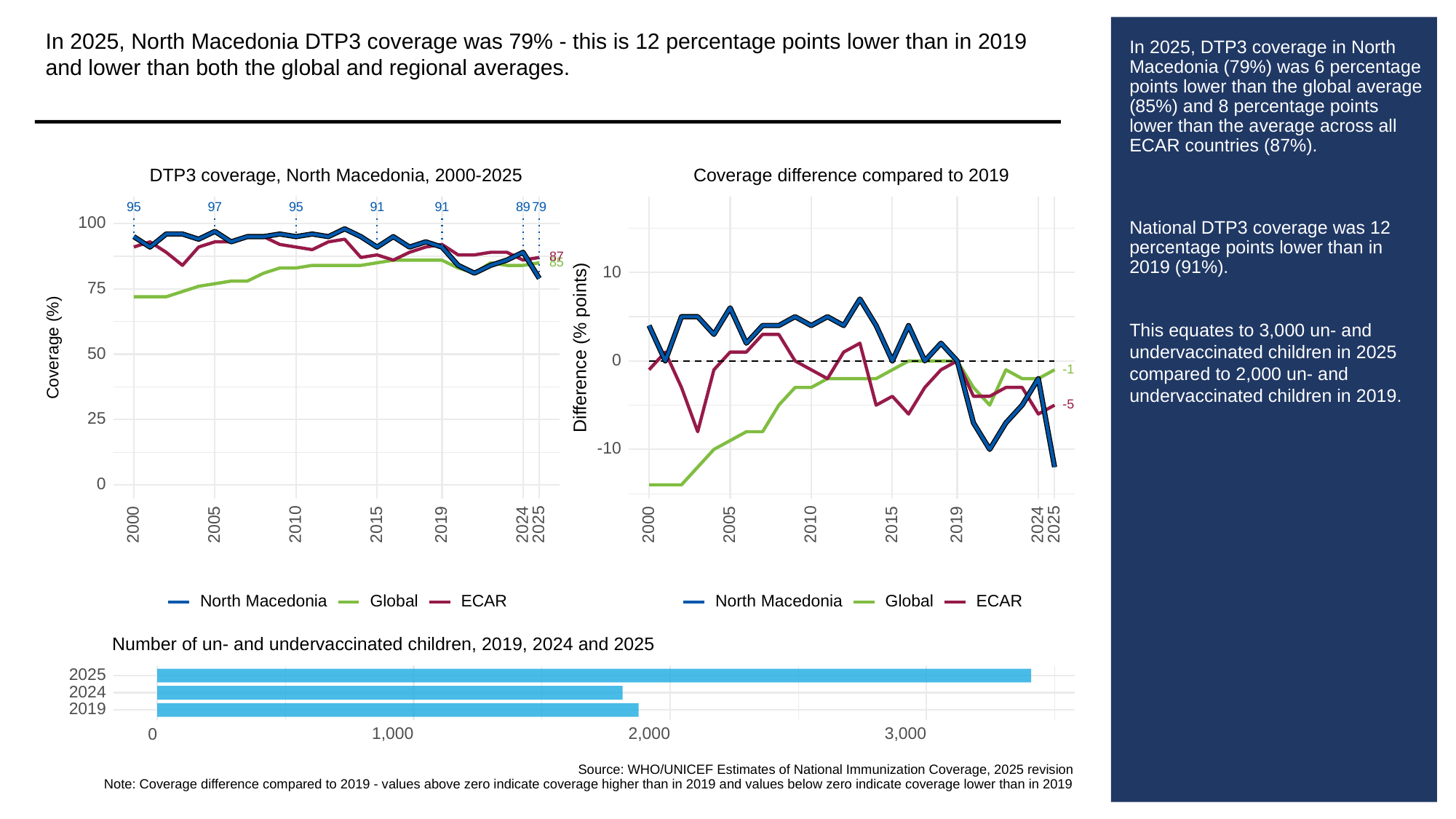

In 2025, North Macedonia DTP3 coverage was 79% - this is 12 percentage points lower than in 2019 and lower than both the global and regional averages.
# In 2025, DTP3 coverage in North Macedonia (79%) was 6 percentage points lower than the global average (85%) and 8 percentage points lower than the average across all ECAR countries (87%).

National DTP3 coverage was 12 percentage points lower than in 2019 (91%).

This equates to 3,000 un- and undervaccinated children in 2025 compared to 2,000 un- and undervaccinated children in 2019.

Coverage difference compared to 2019
DTP3 coverage, North Macedonia, 2000-2025

95
97
95
91
91
89
79
100

87

85

10

75

Difference (% points)
Coverage (%)
50

0

-1

-5

25

-10

0

2000
2005
2010
2015
2019
2024
2025
2000
2005
2010
2015
2019
2024
2025
Global
ECAR
Global
ECAR
North Macedonia
North Macedonia

Number of un- and undervaccinated children, 2019, 2024 and 2025

2025

2024

2019

1,000
2,000
3,000
0
Source: WHO/UNICEF Estimates of National Immunization Coverage, 2025 revision
Note: Coverage difference compared to 2019 - values above zero indicate coverage higher than in 2019 and values below zero indicate coverage lower than in 2019